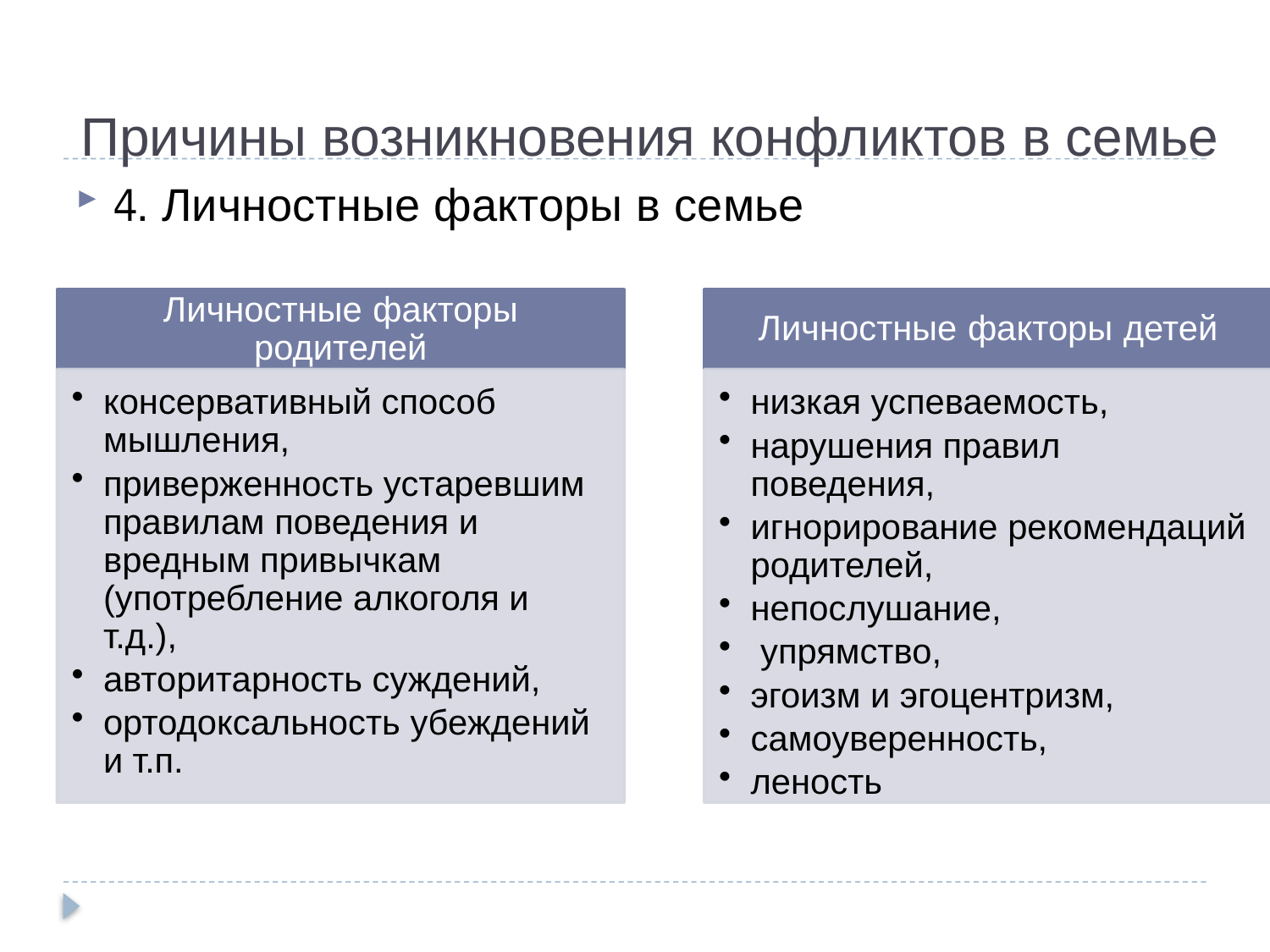

Причины возникновения конфликтов в семье
4. Личностные факторы в семье
Личностные факторы родителей
консервативный способ мышления,
приверженность устаревшим правилам поведения и вредным привычкам (употребление алкоголя и т.д.),
авторитарность суждений,
ортодоксальность убеждений и т.п.
Личностные факторы детей
низкая успеваемость,
нарушения правил поведения,
игнорирование рекомендаций родителей,
непослушание,
 упрямство,
эгоизм и эгоцентризм,
самоуверенность,
леность